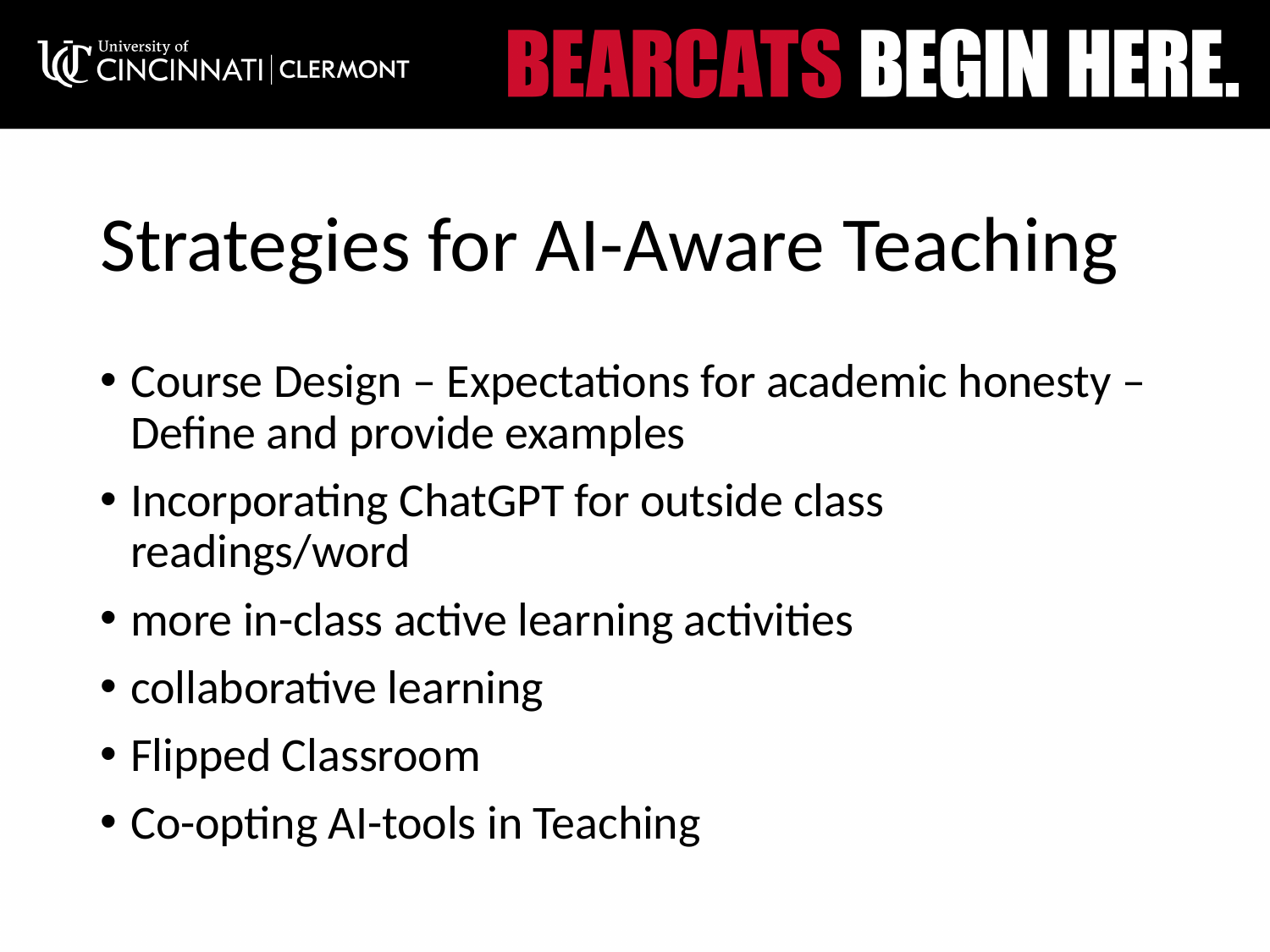

# Strategies for AI-Aware Teaching
Course Design – Expectations for academic honesty – Define and provide examples
Incorporating ChatGPT for outside class readings/word
more in-class active learning activities
collaborative learning
Flipped Classroom
Co-opting AI-tools in Teaching